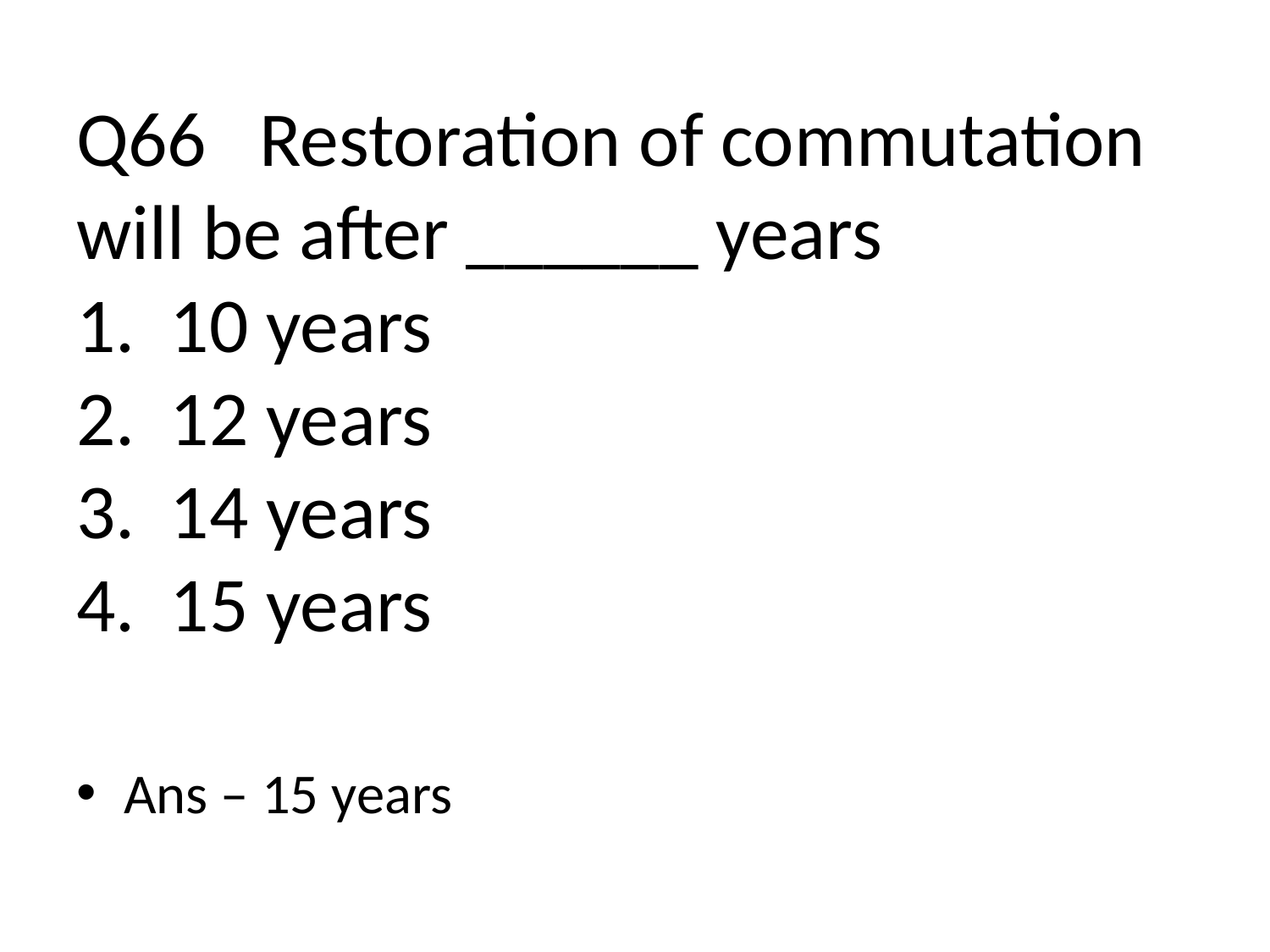

# Q66   Restoration of commutation will be after ______ years 1.  10 years 2.  12 years 3.  14 years 4.  15 years
Ans – 15 years